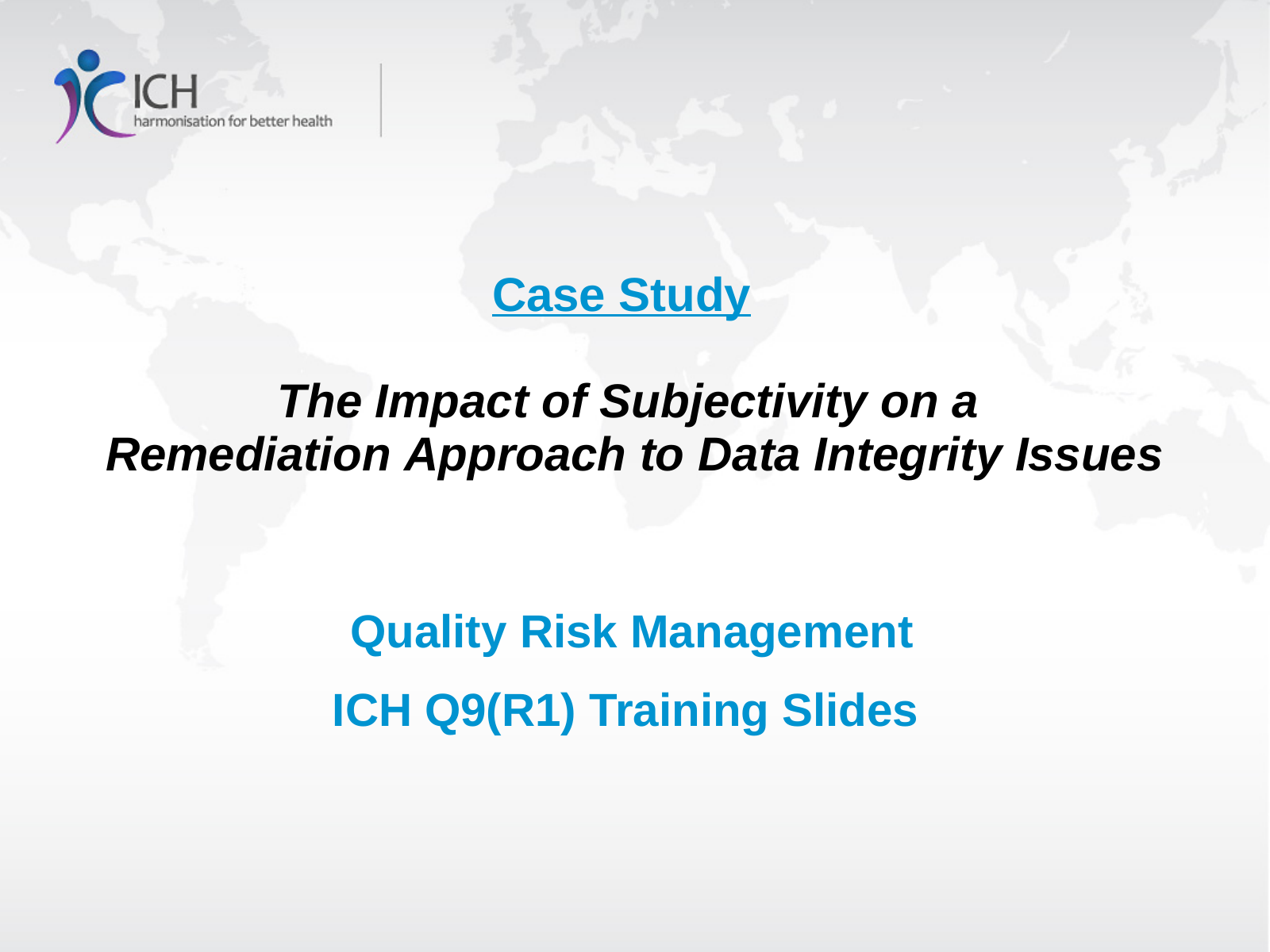

# Case Study The Impact of Subjectivity on a Remediation Approach to Data Integrity Issues

Quality Risk Management
 ICH Q9(R1) Training Slides